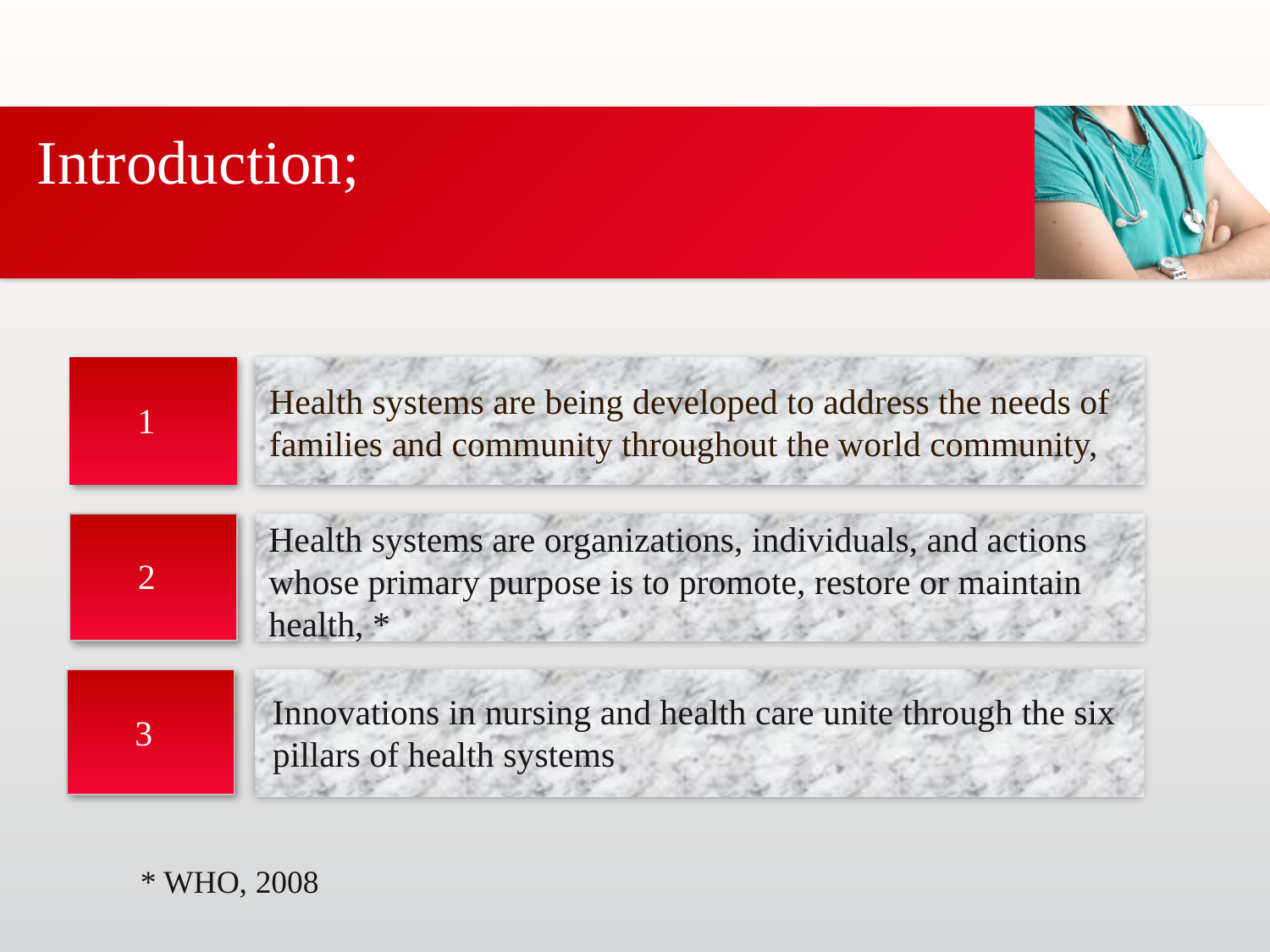

# Introduction;

Health systems are being developed to address the needs of families and community throughout the world community,
1
Health systems are organizations, individuals, and actions whose primary purpose is to promote, restore or maintain health, *

2

Innovations in nursing and health care unite through the six pillars of health systems
3
* WHO, 2008